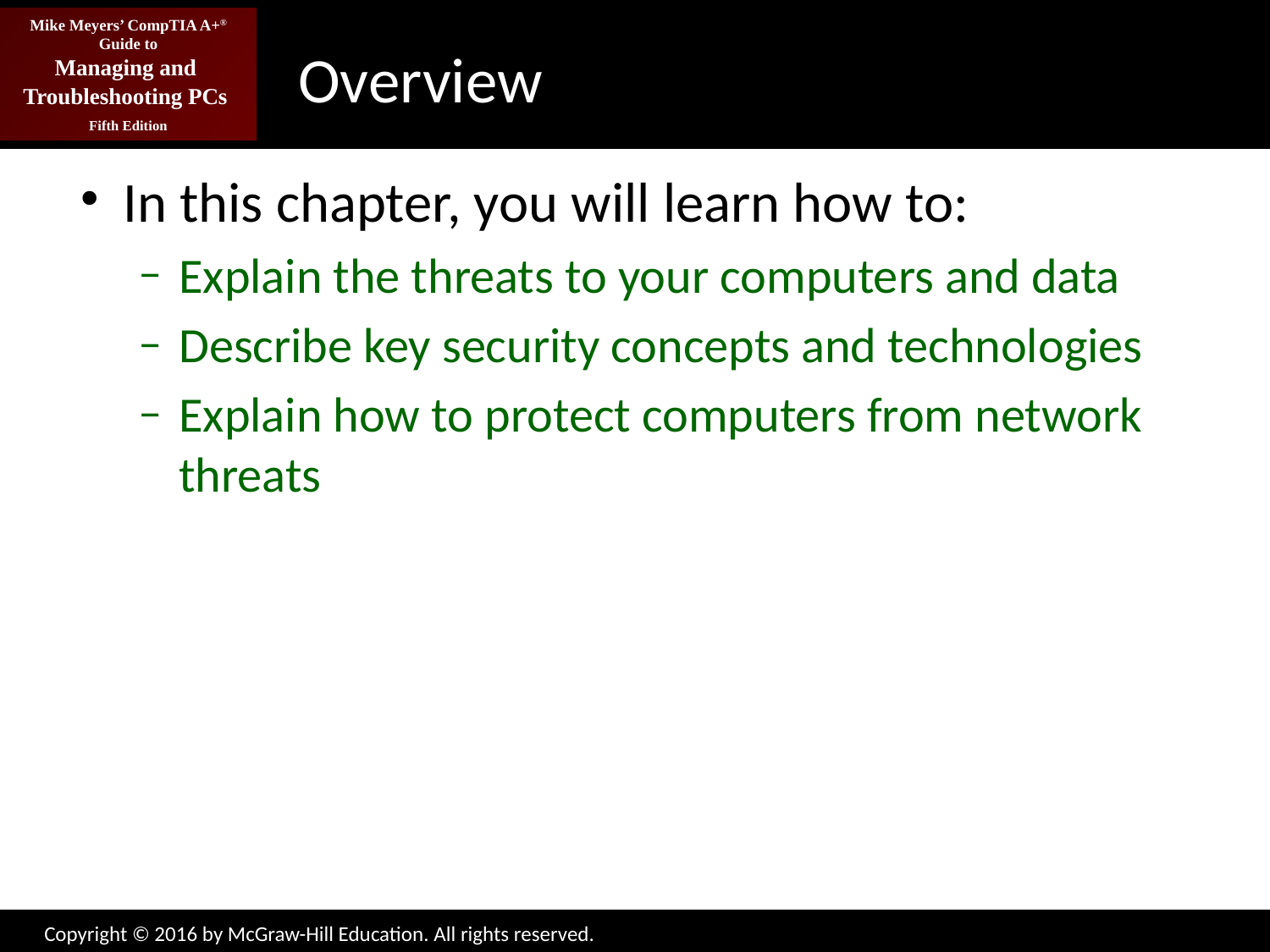

# Overview
In this chapter, you will learn how to:
Explain the threats to your computers and data
Describe key security concepts and technologies
Explain how to protect computers from network threats